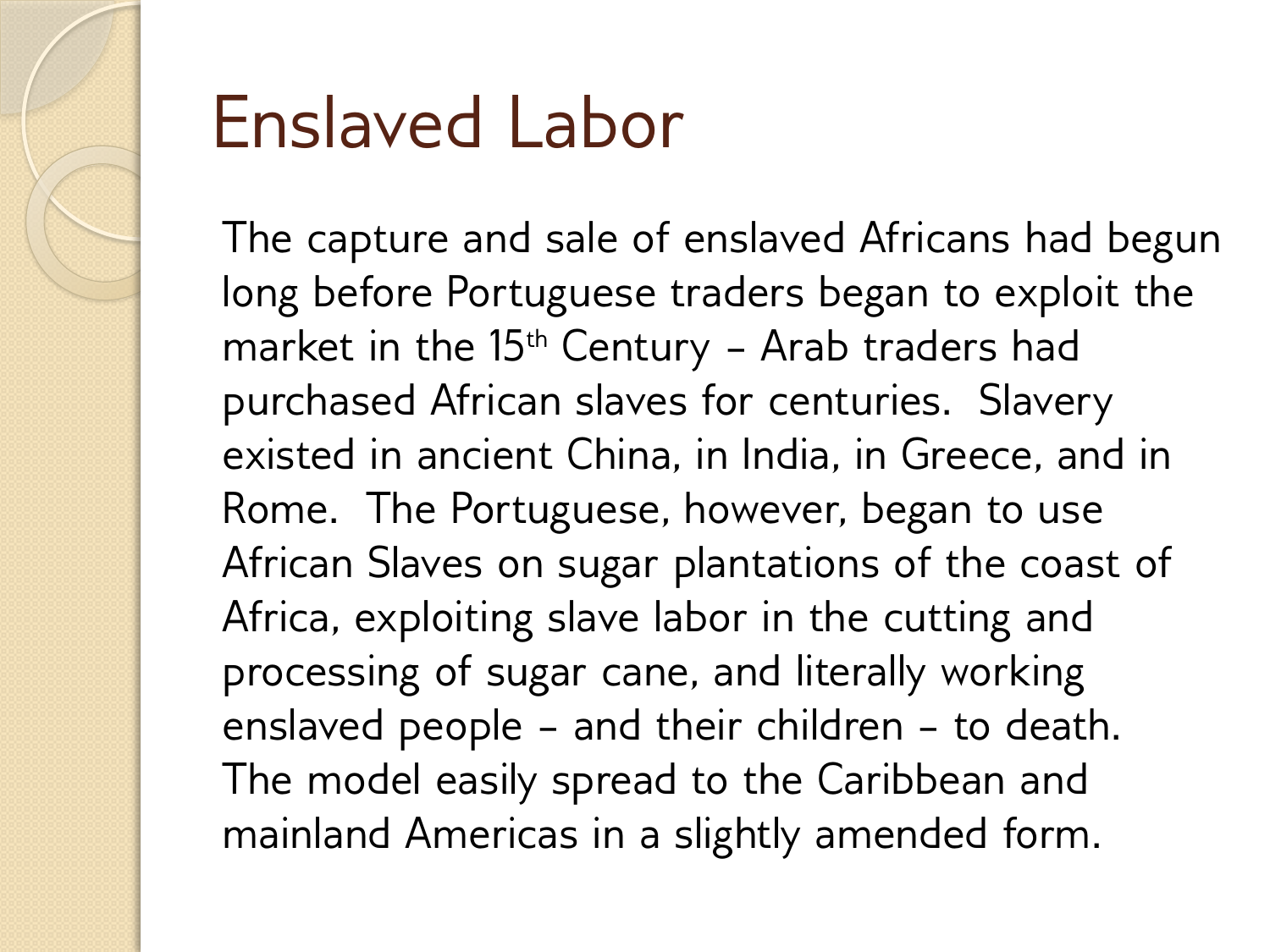

# Enslaved Labor
The capture and sale of enslaved Africans had begun long before Portuguese traders began to exploit the market in the 15th Century – Arab traders had purchased African slaves for centuries.  Slavery existed in ancient China, in India, in Greece, and in Rome.  The Portuguese, however, began to use African Slaves on sugar plantations of the coast of Africa, exploiting slave labor in the cutting and processing of sugar cane, and literally working enslaved people – and their children – to death.   The model easily spread to the Caribbean and mainland Americas in a slightly amended form.